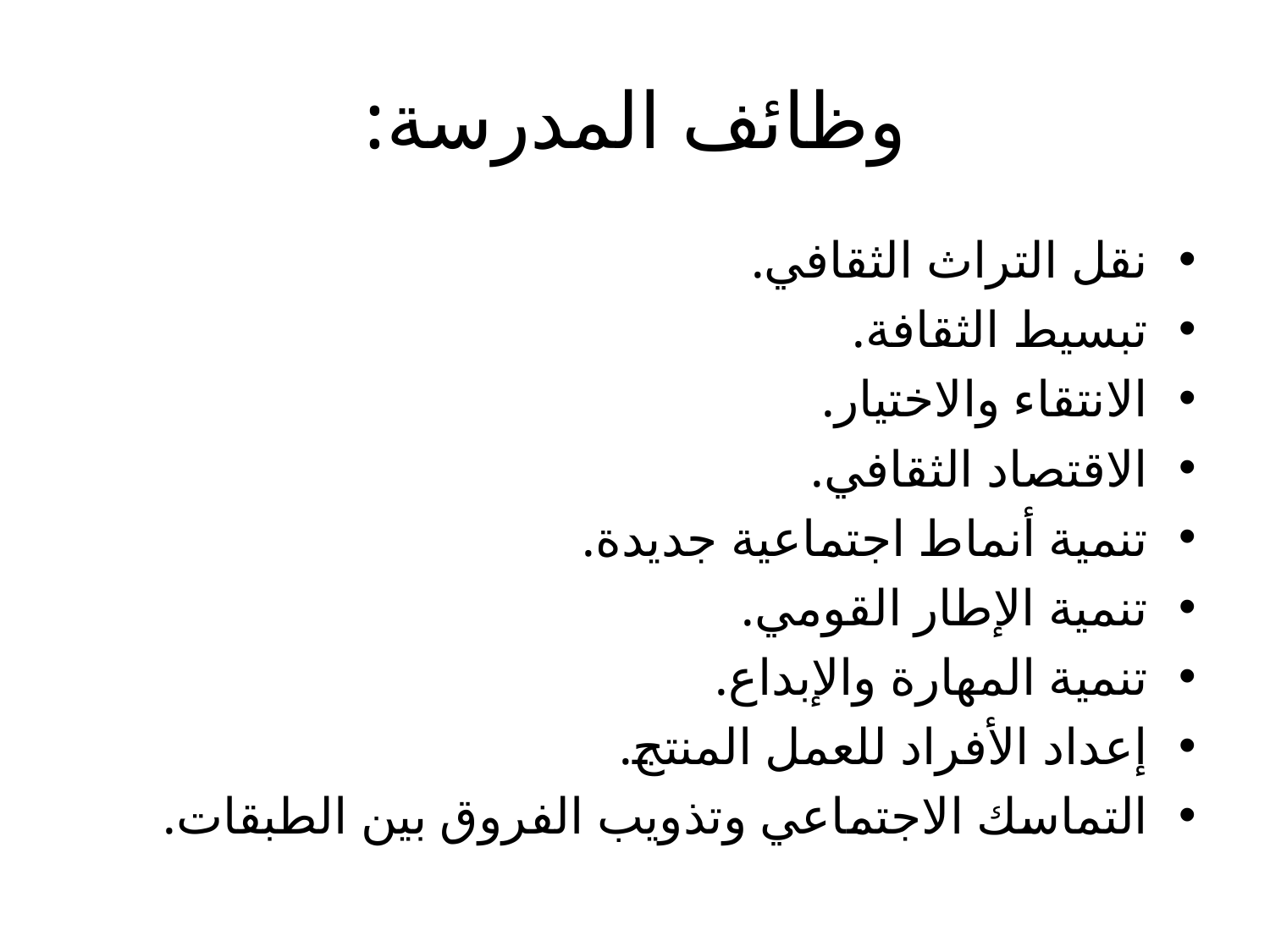

# وظائف المدرسة:
نقل التراث الثقافي.
تبسيط الثقافة.
الانتقاء والاختيار.
الاقتصاد الثقافي.
تنمية أنماط اجتماعية جديدة.
تنمية الإطار القومي.
تنمية المهارة والإبداع.
إعداد الأفراد للعمل المنتج.
التماسك الاجتماعي وتذويب الفروق بين الطبقات.